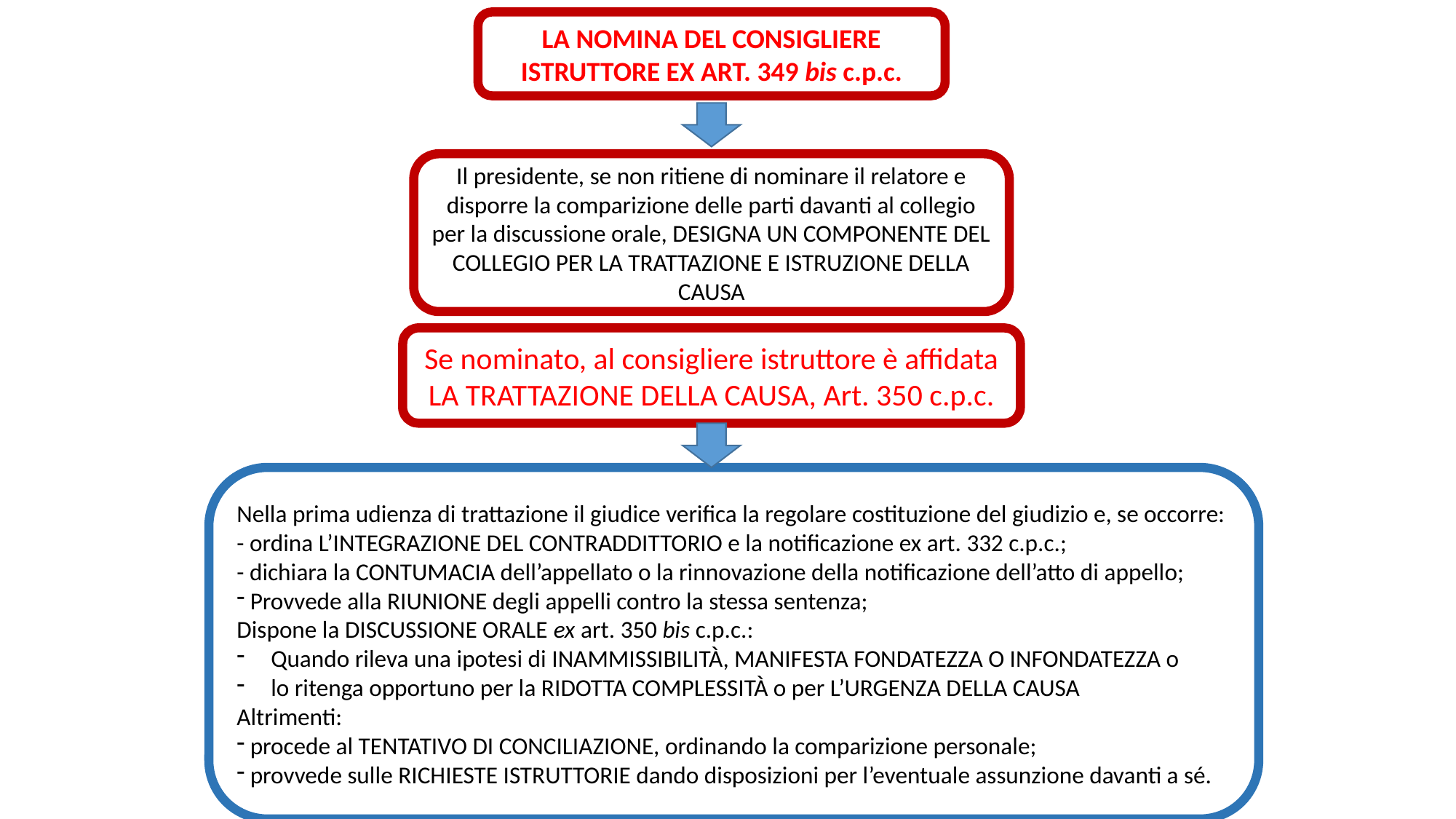

LA NOMINA DEL CONSIGLIERE ISTRUTTORE EX ART. 349 bis c.p.c.

Il presidente, se non ritiene di nominare il relatore e disporre la comparizione delle parti davanti al collegio per la discussione orale, DESIGNA UN COMPONENTE DEL COLLEGIO PER LA TRATTAZIONE E ISTRUZIONE DELLA CAUSA
Se nominato, al consigliere istruttore è affidata LA TRATTAZIONE DELLA CAUSA, Art. 350 c.p.c.

Nella prima udienza di trattazione il giudice verifica la regolare costituzione del giudizio e, se occorre:
- ordina L’INTEGRAZIONE DEL CONTRADDITTORIO e la notificazione ex art. 332 c.p.c.;
- dichiara la CONTUMACIA dell’appellato o la rinnovazione della notificazione dell’atto di appello;
 Provvede alla RIUNIONE degli appelli contro la stessa sentenza;
Dispone la DISCUSSIONE ORALE ex art. 350 bis c.p.c.:
Quando rileva una ipotesi di INAMMISSIBILITÀ, MANIFESTA FONDATEZZA O INFONDATEZZA o
lo ritenga opportuno per la RIDOTTA COMPLESSITÀ o per L’URGENZA DELLA CAUSA
Altrimenti:
 procede al TENTATIVO DI CONCILIAZIONE, ordinando la comparizione personale;
 provvede sulle RICHIESTE ISTRUTTORIE dando disposizioni per l’eventuale assunzione davanti a sé.